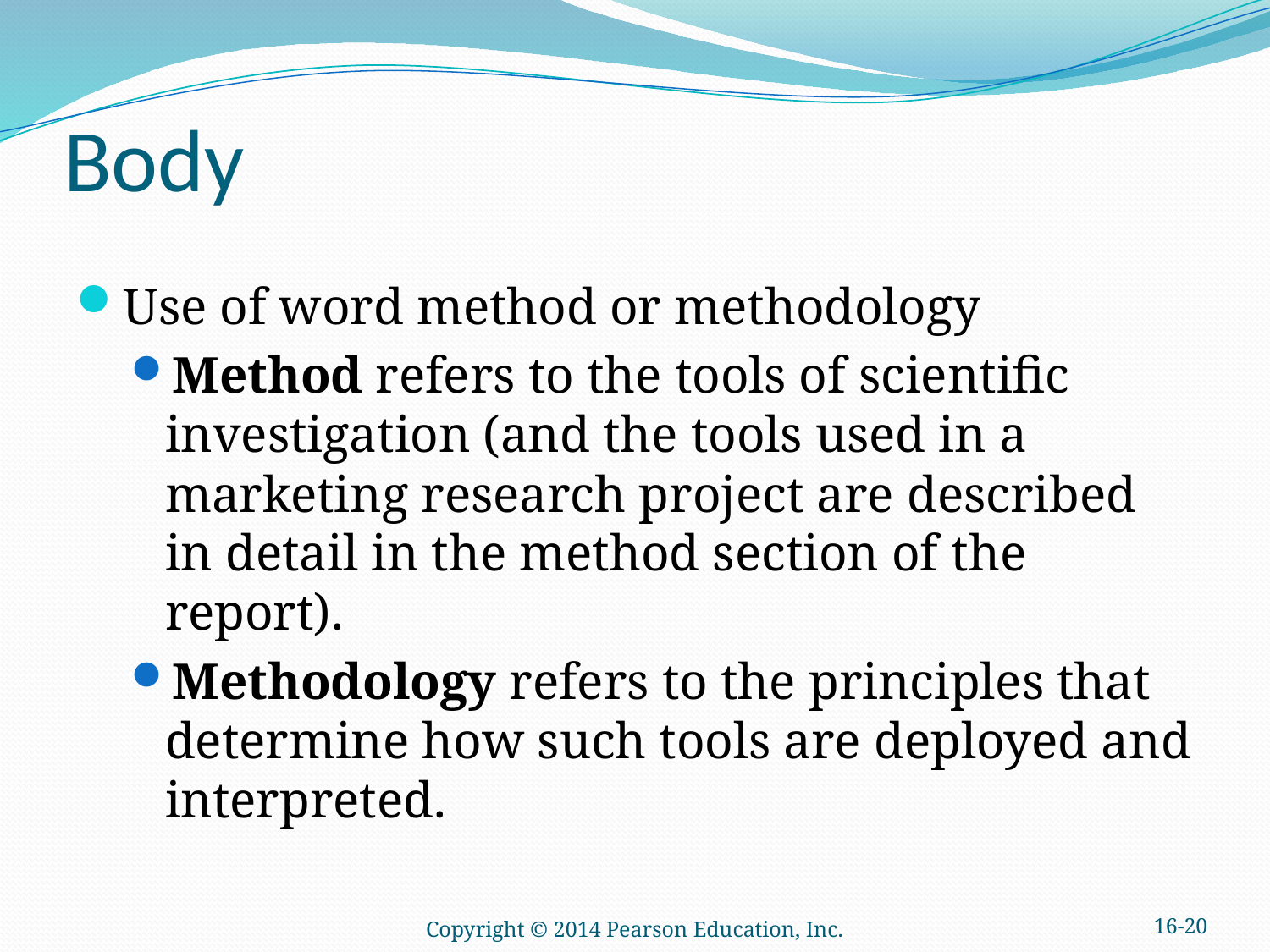

# Body
Use of word method or methodology
Method refers to the tools of scientific investigation (and the tools used in a marketing research project are described in detail in the method section of the report).
Methodology refers to the principles that  determine how such tools are deployed and interpreted.